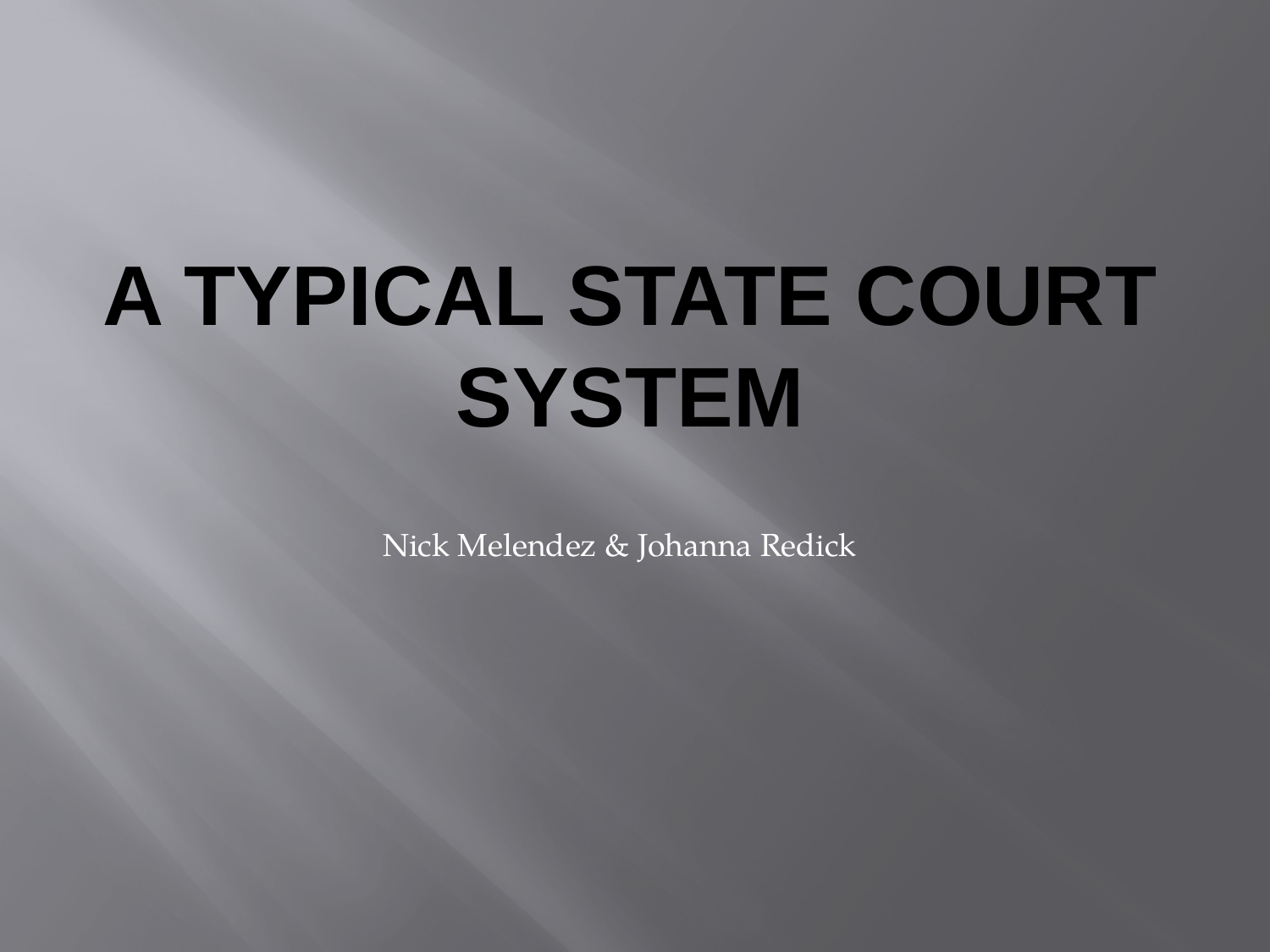

# A Typical State Court System
Nick Melendez & Johanna Redick